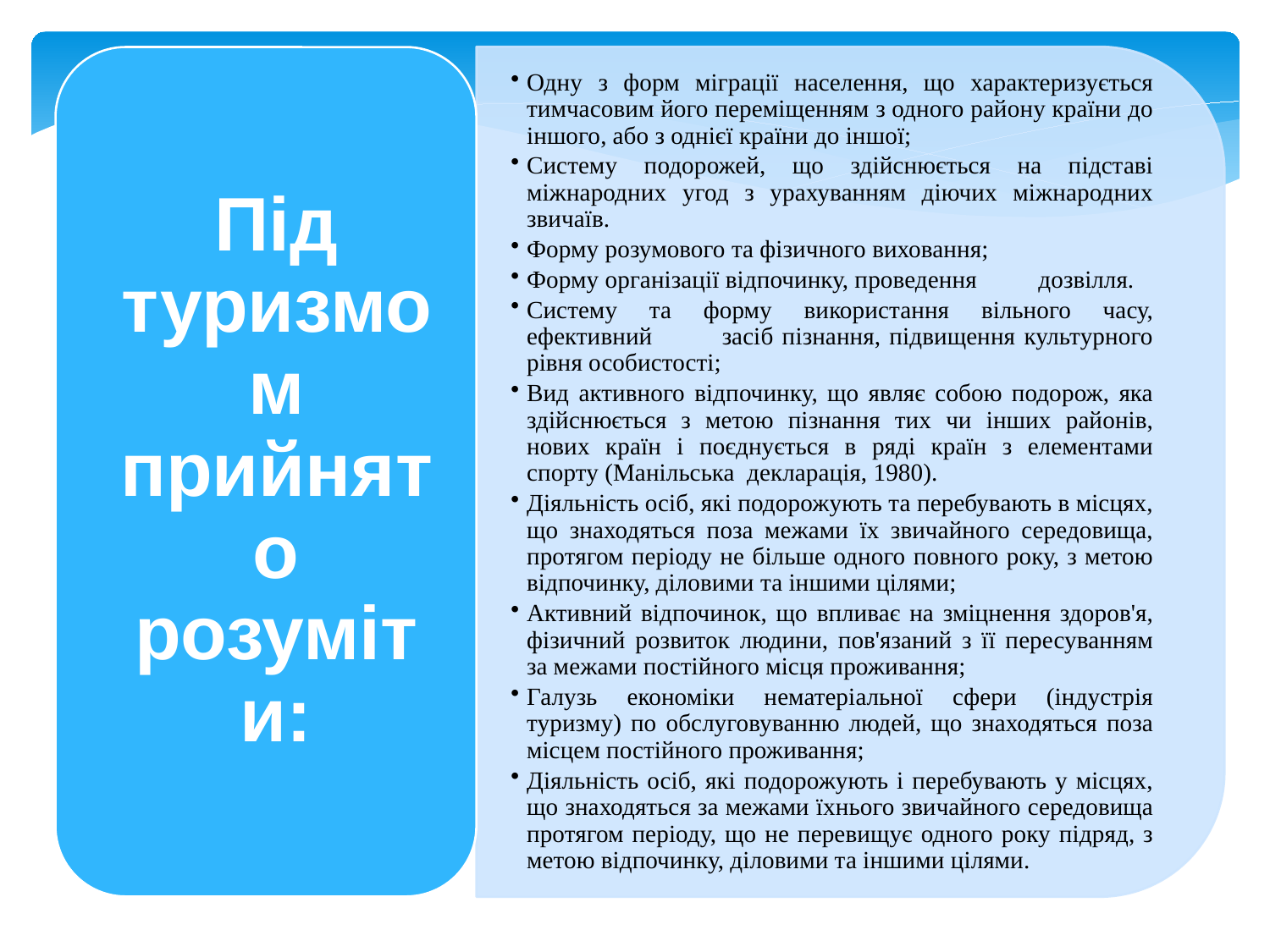

Одну з форм міграції населення, що характеризується тимчасовим його переміщенням з одного району країни до іншого, або з однієї країни до іншої;
Систему подорожей, що здійснюється на підставі міжнародних угод з урахуванням діючих міжнародних звичаїв.
Форму розумового та фізичного виховання;
Форму організації відпочинку, проведення          дозвілля.
Систему та форму використання вільного часу, ефективний        засіб пізнання, підвищення культурного рівня особистості;
Вид активного відпочинку, що являє собою подорож, яка здійснюється з метою пізнання тих чи інших районів, нових країн і поєднується в ряді країн з елементами спорту (Манільська  декларація, 1980).
Діяльність осіб, які подорожують та перебувають в місцях, що знаходяться поза межами їх звичайного середовища, протягом періоду не більше одного повного року, з метою відпочинку, діловими та іншими цілями;
Активний відпочинок, що впливає на зміцнення здоров'я, фізичний розвиток людини, пов'язаний з її пересуванням за межами постійного місця проживання;
Галузь економіки нематеріальної сфери (індустрія туризму) по обслуговуванню людей, що знаходяться поза місцем постійного проживання;
Діяльність осіб, які подорожують і перебувають у місцях, що знаходяться за межами їхнього звичайного середовища протягом періоду, що не перевищує одного року підряд, з метою відпочинку, діловими та іншими цілями.
Під туризмом прийнято розуміти: